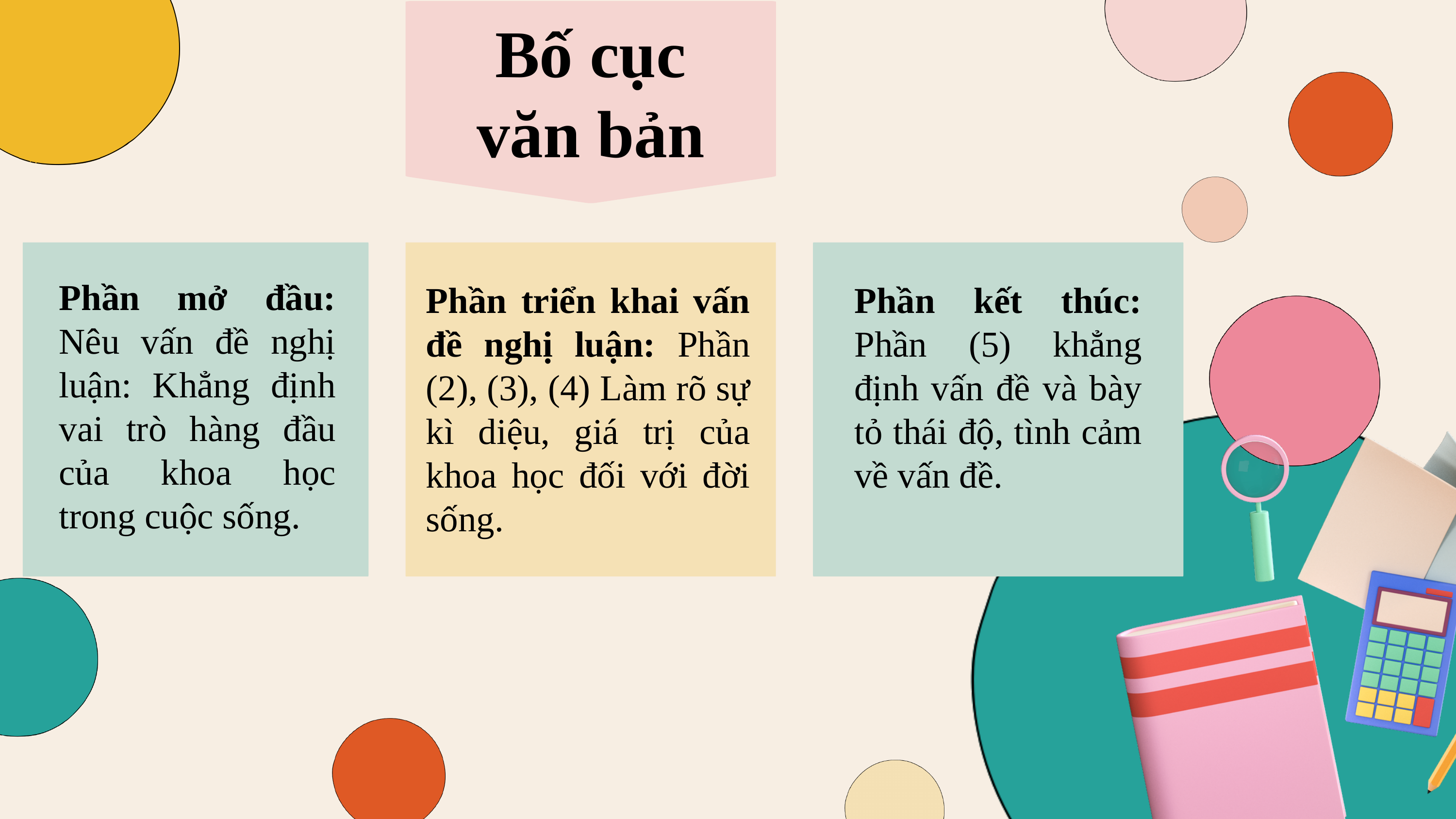

Bố cục văn bản

Phần mở đầu: Nêu vấn đề nghị luận: Khẳng định vai trò hàng đầu của khoa học trong cuộc sống.
Phần triển khai vấn đề nghị luận: Phần (2), (3), (4) Làm rõ sự kì diệu, giá trị của khoa học đối với đời sống.
Phần kết thúc: Phần (5) khẳng định vấn đề và bày tỏ thái độ, tình cảm về vấn đề.